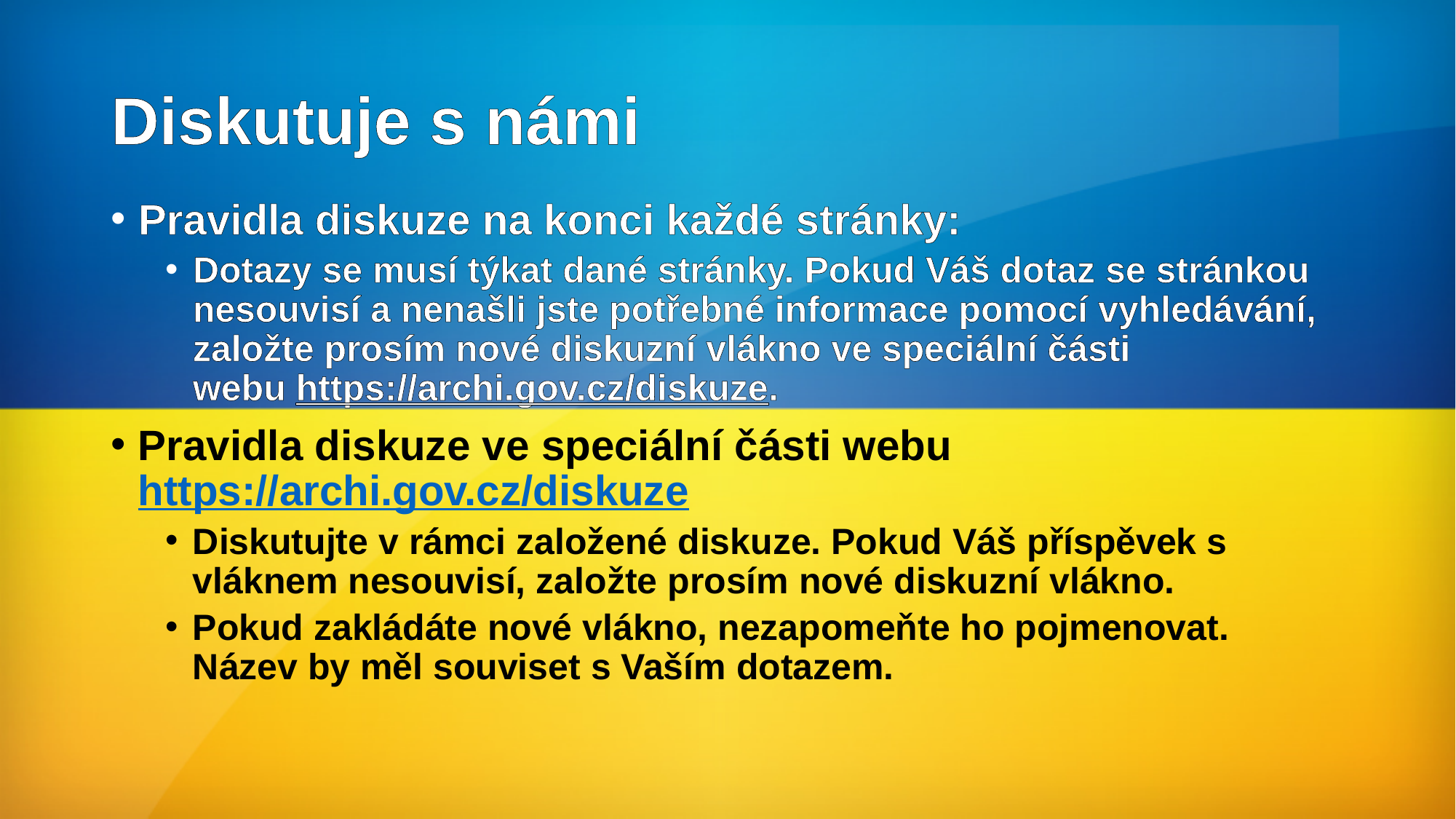

# Diskutuje s námi
Pravidla diskuze na konci každé stránky:
Dotazy se musí týkat dané stránky. Pokud Váš dotaz se stránkou nesouvisí a nenašli jste potřebné informace pomocí vyhledávání, založte prosím nové diskuzní vlákno ve speciální části webu https://archi.gov.cz/diskuze.
Pravidla diskuze ve speciální části webu https://archi.gov.cz/diskuze
Diskutujte v rámci založené diskuze. Pokud Váš příspěvek s vláknem nesouvisí, založte prosím nové diskuzní vlákno.
Pokud zakládáte nové vlákno, nezapomeňte ho pojmenovat. Název by měl souviset s Vaším dotazem.